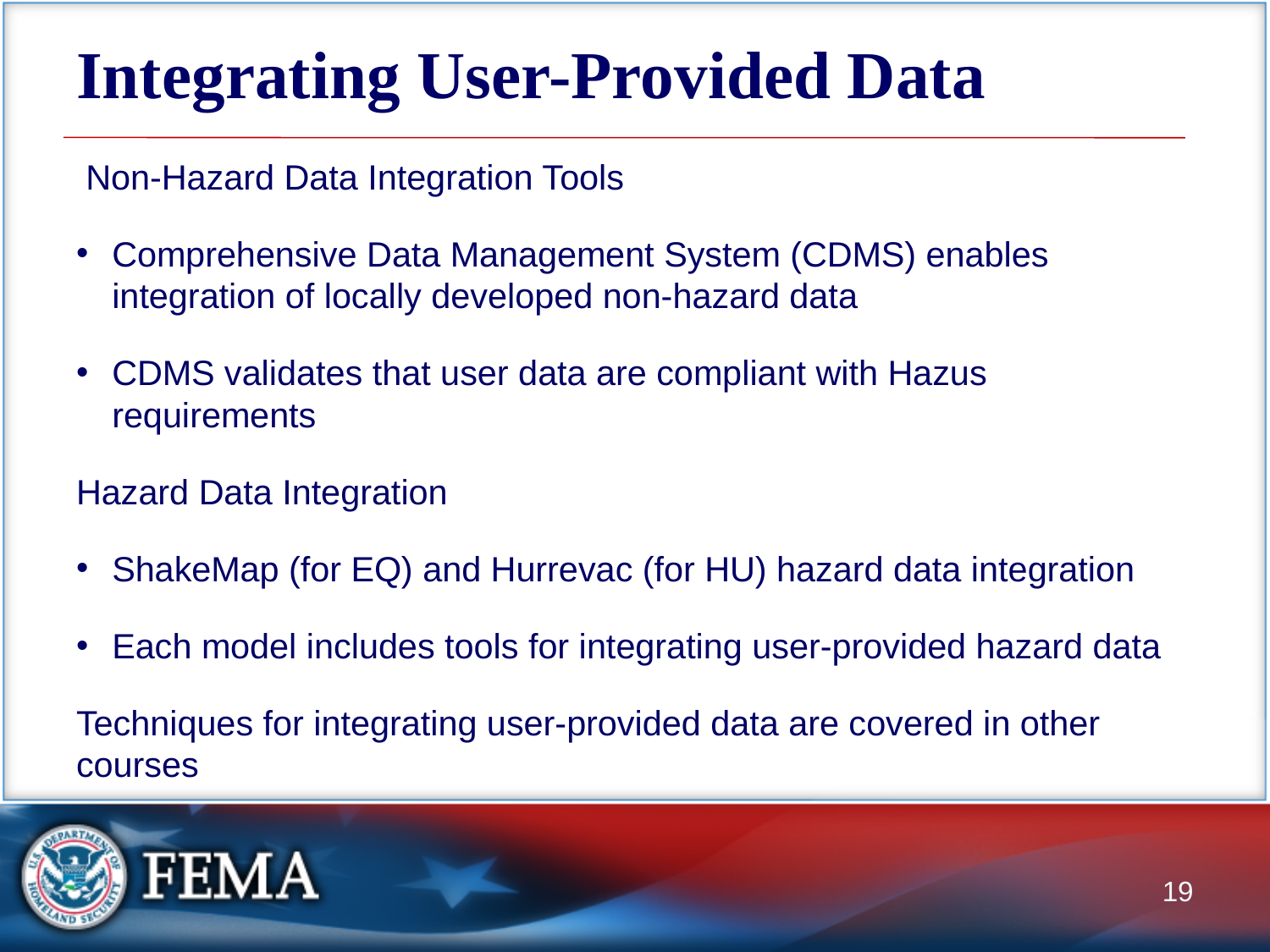

# Integrating User-Provided Data
 Non-Hazard Data Integration Tools
Comprehensive Data Management System (CDMS) enables integration of locally developed non-hazard data
CDMS validates that user data are compliant with Hazus requirements
Hazard Data Integration
ShakeMap (for EQ) and Hurrevac (for HU) hazard data integration
Each model includes tools for integrating user-provided hazard data
Techniques for integrating user-provided data are covered in other courses
19